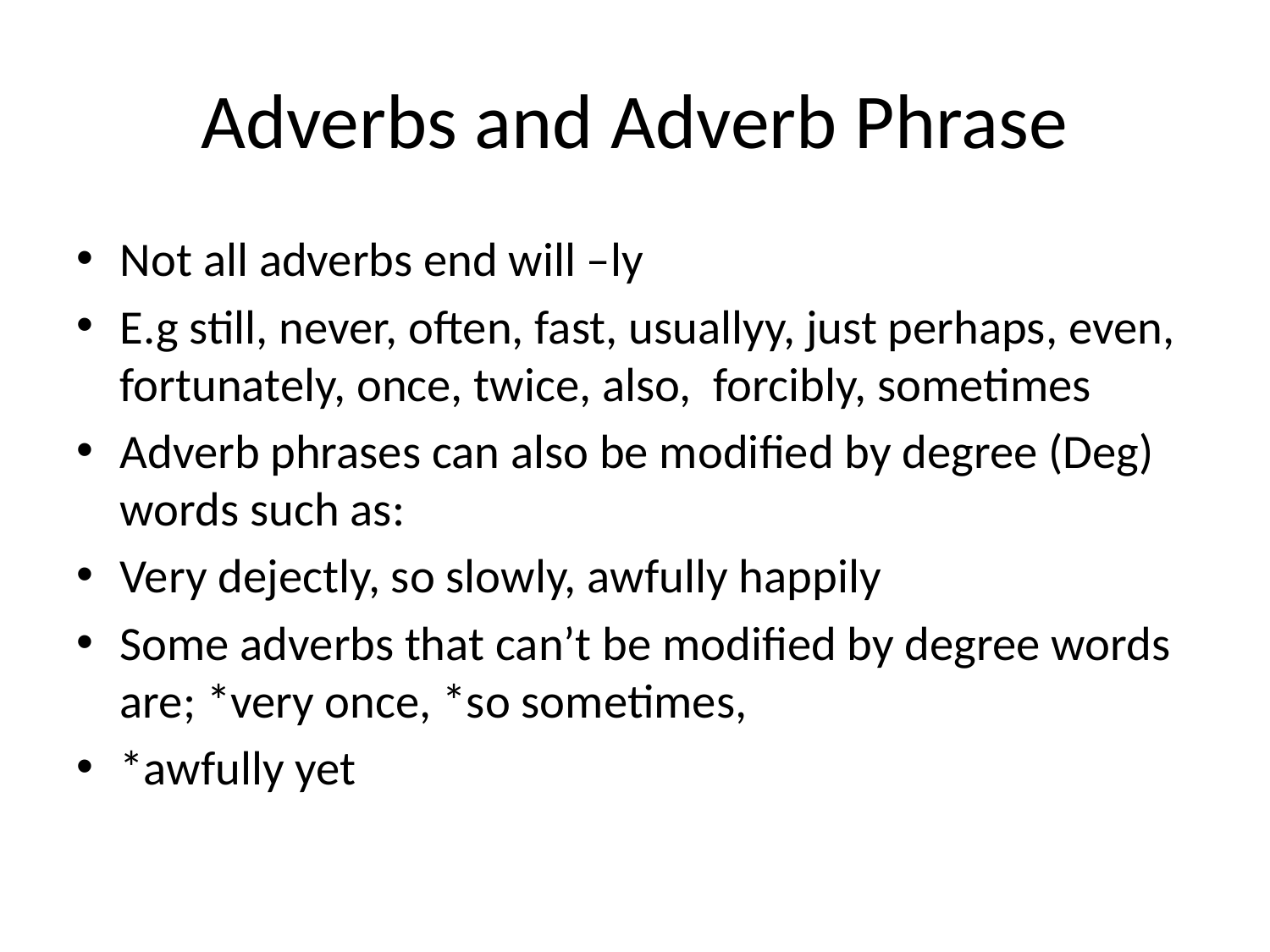

# Adverbs and Adverb Phrase
Not all adverbs end will –ly
E.g still, never, often, fast, usuallyy, just perhaps, even, fortunately, once, twice, also,  forcibly, sometimes
Adverb phrases can also be modified by degree (Deg) words such as:
Very dejectly, so slowly, awfully happily
Some adverbs that can’t be modified by degree words are; *very once, *so sometimes,
*awfully yet